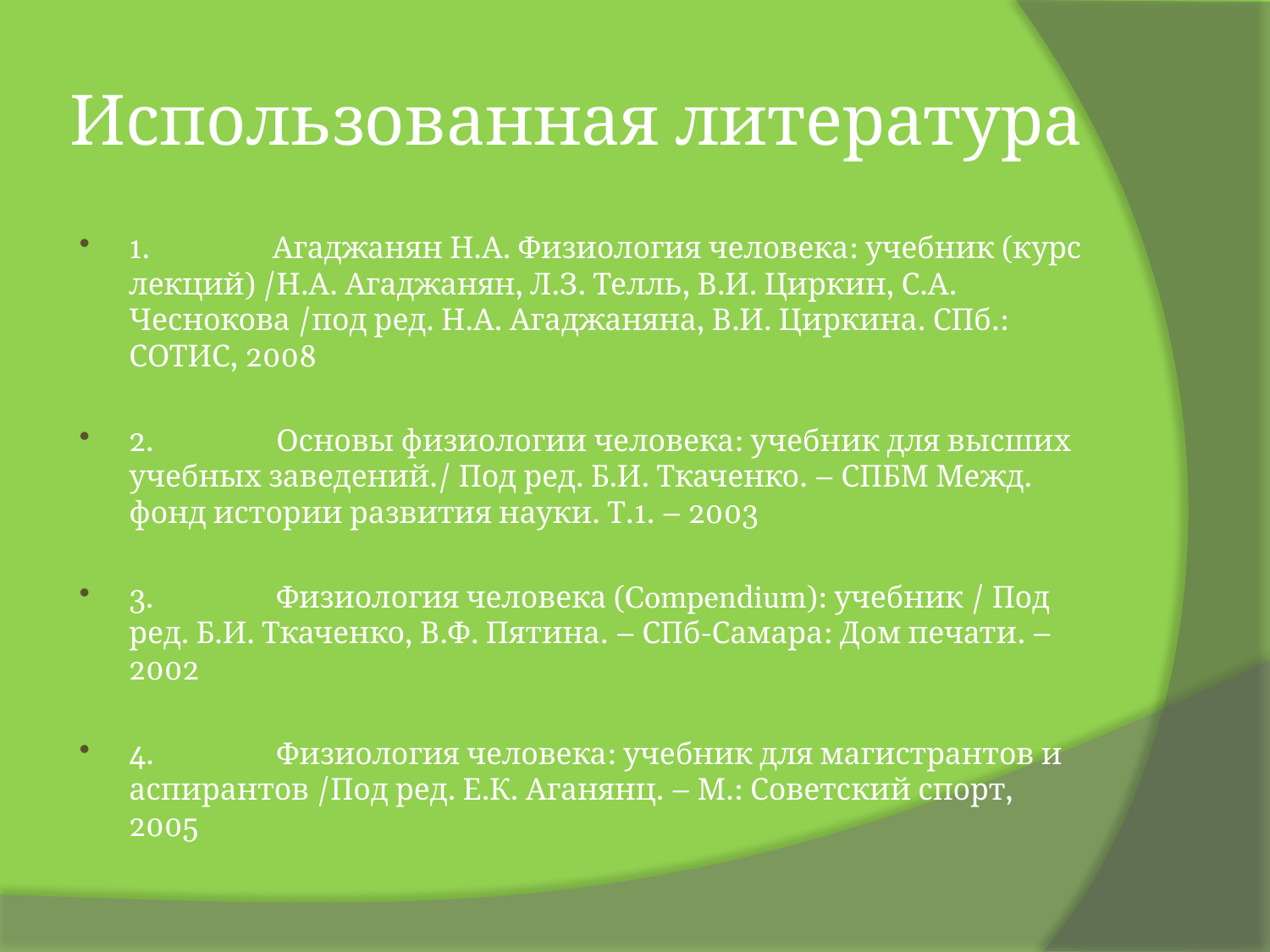

# Использованная литература
1.                 Агаджанян Н.А. Физиология человека: учебник (курс лекций) /Н.А. Агаджанян, Л.З. Телль, В.И. Циркин, С.А. Чеснокова /под ред. Н.А. Агаджаняна, В.И. Циркина. СПб.: СОТИС, 2008

2.                 Основы физиологии человека: учебник для высших учебных заведений./ Под ред. Б.И. Ткаченко. – СПБМ Межд. фонд истории развития науки. Т.1. – 2003

3.                 Физиология человека (Compendium): учебник / Под ред. Б.И. Ткаченко, В.Ф. Пятина. – СПб-Самара: Дом печати. – 2002

4.                 Физиология человека: учебник для магистрантов и аспирантов /Под ред. Е.К. Аганянц. – М.: Советский спорт, 2005